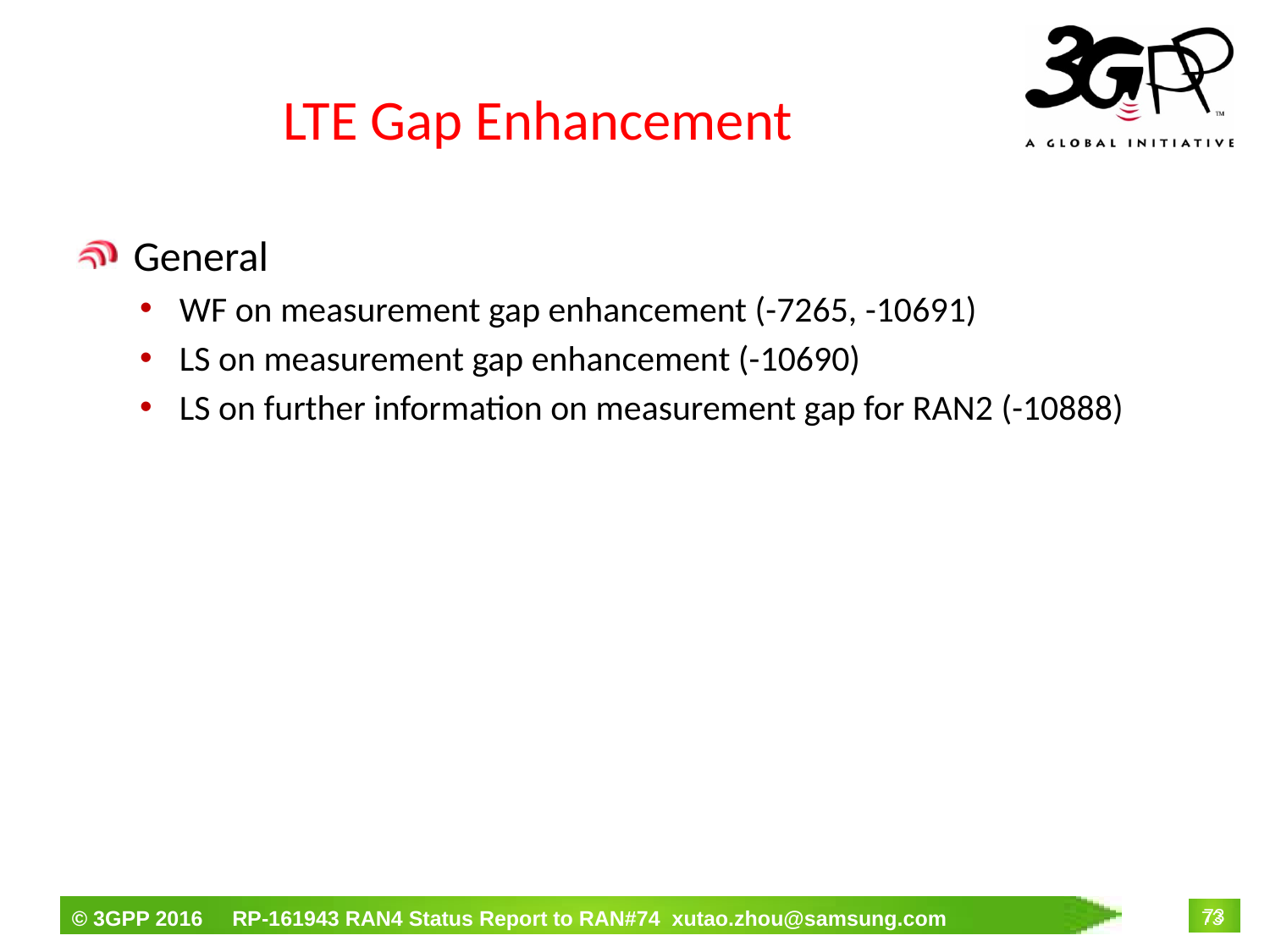

# LTE Gap Enhancement
 General
WF on measurement gap enhancement (-7265, -10691)
LS on measurement gap enhancement (-10690)
LS on further information on measurement gap for RAN2 (-10888)
73